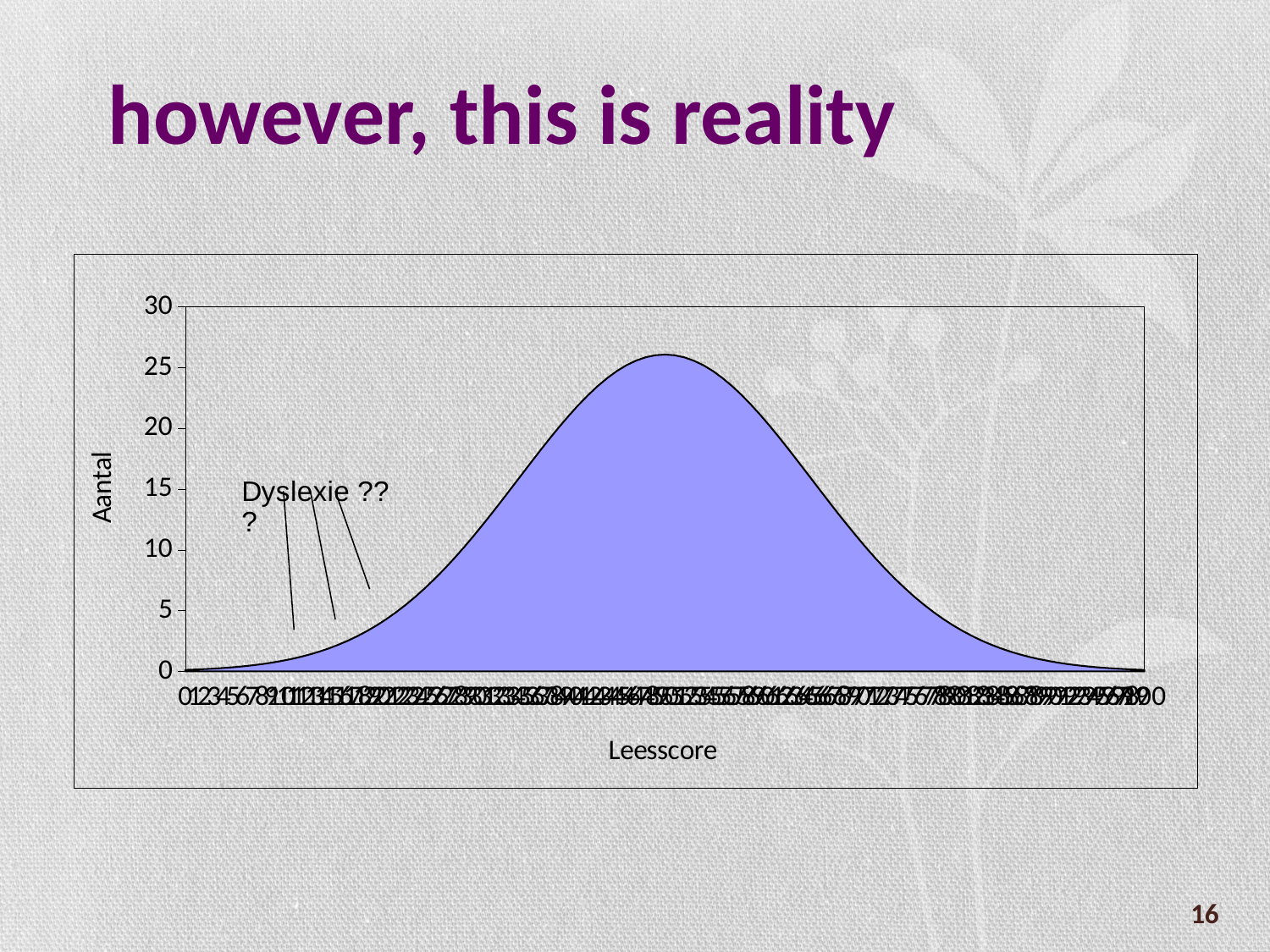

# however, this is reality

### Chart

| Category |  |
|---|---|
| 0.0 | 0.125072383027331 |
| 1.0 | 0.154524052804054 |
| 2.0 | 0.190097108017076 |
| 3.0 | 0.232862568736215 |
| 4.0 | 0.284032876537634 |
| 5.0 | 0.344970767235382 |
| 6.0 | 0.417196572001121 |
| 7.0 | 0.502393396312711 |
| 8.0 | 0.602409576683511 |
| 9.0 | 0.719257777543632 |
| 10.0 | 0.855110069068735 |
| 11.0 | 1.012288325385653 |
| 12.0 | 1.19324930554512 |
| 13.0 | 1.400563830744242 |
| 14.0 | 1.6368895537394 |
| 15.0 | 1.904936932605447 |
| 16.0 | 2.207428172239912 |
| 17.0 | 2.547049083164444 |
| 18.0 | 2.926394026497805 |
| 19.0 | 3.347904362908567 |
| 20.0 | 3.813801096409362 |
| 21.0 | 4.326012693565355 |
| 22.0 | 4.886099355692118 |
| 23.0 | 5.495175314825746 |
| 24.0 | 6.153831001155732 |
| 25.0 | 6.862057176717536 |
| 26.0 | 7.619173333487033 |
| 27.0 | 8.423762799812842 |
| 28.0 | 9.273617074455137 |
| 29.0 | 10.16569190107525 |
| 30.0 | 11.09607749892031 |
| 31.0 | 12.05998517181308 |
| 32.0 | 13.05175222522847 |
| 33.0 | 14.06486673222425 |
| 34.0 | 15.09201320978958 |
| 35.0 | 16.12513970886693 |
| 36.0 | 17.15554619943022 |
| 37.0 | 18.17399346618341 |
| 38.0 | 19.17083104375014 |
| 39.0 | 20.13614203832048 |
| 40.0 | 21.05990203281263 |
| 41.0 | 21.93214868223495 |
| 42.0 | 22.74315810166409 |
| 43.0 | 23.48362375536281 |
| 44.0 | 24.14483329273963 |
| 45.0 | 24.7188386610456 |
| 46.0 | 25.19861486619429 |
| 47.0 | 25.57820295566642 |
| 48.0 | 25.85283315820024 |
| 49.0 | 26.01902462396843 |
| 50.0 | 26.07465884976683 |
| 51.0 | 26.01902462396843 |
| 52.0 | 25.85283315820024 |
| 53.0 | 25.57820295566642 |
| 54.0 | 25.19861486619429 |
| 55.0 | 24.7188386610456 |
| 56.0 | 24.14483329273963 |
| 57.0 | 23.48362375536281 |
| 58.0 | 22.74315810166409 |
| 59.0 | 21.93214868223495 |
| 60.0 | 21.05990203281263 |
| 61.0 | 20.13614203832048 |
| 62.0 | 19.17083104375014 |
| 63.0 | 18.17399346618341 |
| 64.0 | 17.15554619943022 |
| 65.0 | 16.12513970886693 |
| 66.0 | 15.09201320978958 |
| 67.0 | 14.06486673222425 |
| 68.0 | 13.05175222522847 |
| 69.0 | 12.05998517181308 |
| 70.0 | 11.09607749892031 |
| 71.0 | 10.16569190107525 |
| 72.0 | 9.273617074455137 |
| 73.0 | 8.423762799812842 |
| 74.0 | 7.619173333487033 |
| 75.0 | 6.862057176717536 |
| 76.0 | 6.153831001155732 |
| 77.0 | 5.495175314825746 |
| 78.0 | 4.886099355692118 |
| 79.0 | 4.326012693565355 |
| 80.0 | 3.813801096409362 |
| 81.0 | 3.347904362908567 |
| 82.0 | 2.926394026497805 |
| 83.0 | 2.547049083164444 |
| 84.0 | 2.207428172239912 |
| 85.0 | 1.904936932605447 |
| 86.0 | 1.6368895537394 |
| 87.0 | 1.400563830744242 |
| 88.0 | 1.19324930554512 |
| 89.0 | 1.012288325385653 |
| 90.0 | 0.855110069068735 |
| 91.0 | 0.719257777543632 |
| 92.0 | 0.602409576683511 |
| 93.0 | 0.502393396312711 |
| 94.0 | 0.417196572001121 |
| 95.0 | 0.344970767235382 |
| 96.0 | 0.284032876537634 |
| 97.0 | 0.232862568736215 |
| 98.0 | 0.190097108017076 |
| 99.0 | 0.154524052804054 |
| 100.0 | 0.125072383027331 |
16